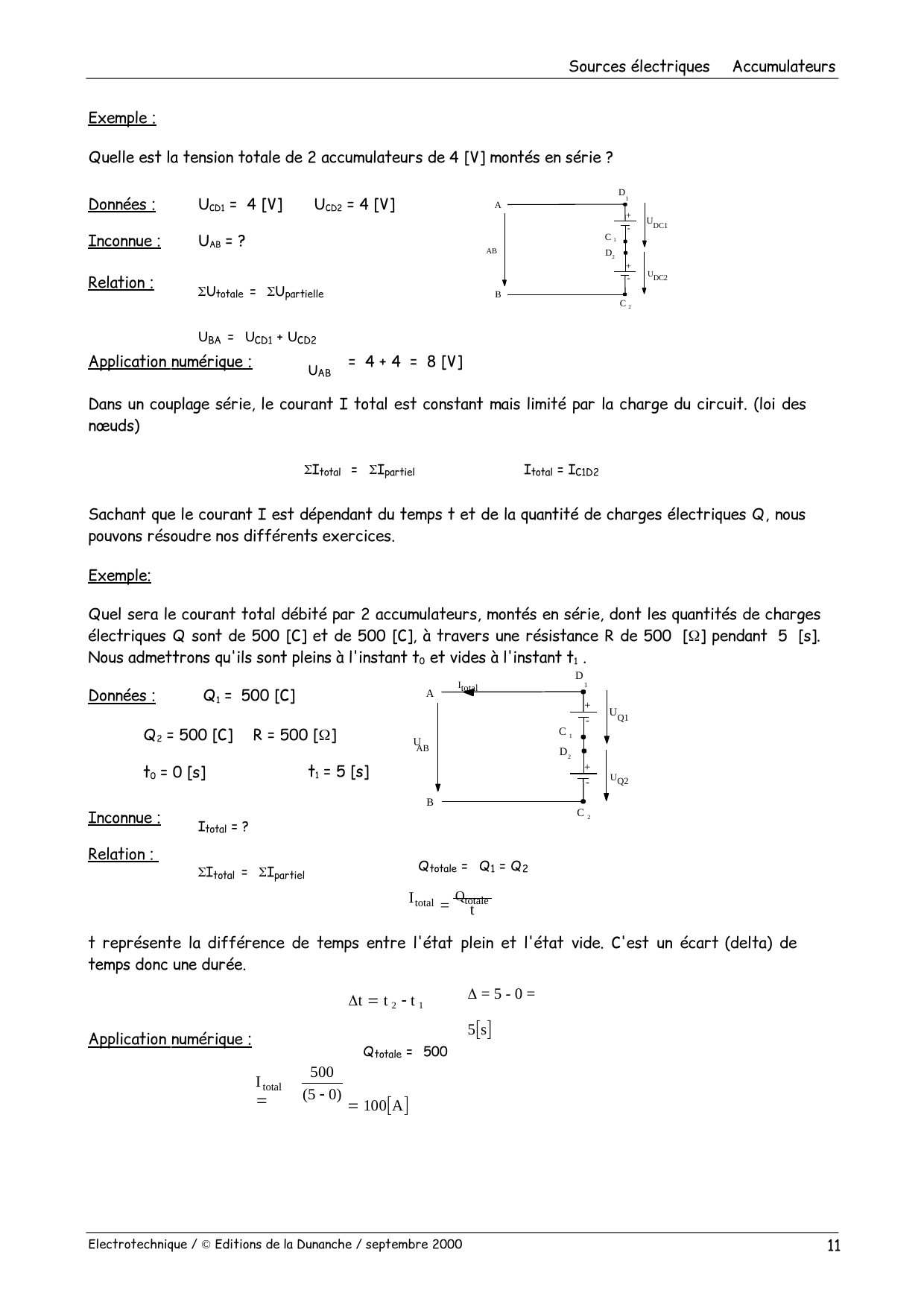

Sources électriques	Accumulateurs

Exemple :

Quelle est la tension totale de 2 accumulateurs de 4 [V] montés en série ?
D
Données :

Inconnue :
UCD1 = 4 [V]	UCD2 = 4 [V]

UAB = ?
1
A

+
U

DC1
-

C 1
D2
AB
+
UDC2
-
Relation :

ΣUtotale = ΣUpartielle

UBA = UCD1 + UCD2
B
C 2
Application numérique :	= 4 + 4  = 8 [V]
UAB
Dans un couplage série, le courant I total est constant mais limité par la charge du circuit. (loi des  nœuds)
ΣItotal = ΣIpartiel	Itotal = IC1D2

Sachant que le courant I est dépendant du temps t et de la quantité de charges électriques Q, nous  pouvons résoudre nos différents exercices.

Exemple:
Quel sera le courant total débité par 2 accumulateurs, montés en série, dont les quantités de charges  électriques Q sont de 500 [C] et de 500 [C], à travers une résistance R de 500 [Ω] pendant 5 [s].  Nous admettrons qu'ils sont pleins à l'instant t0 et vides à l'instant t1 .
D
1
Itotal
Données :	Q1 = 500 [C]
A

+
U

Q1
-

C 1
D2
R = 500 [Ω]

t1 = 5 [s]
Q2 = 500 [C]

t0 = 0 [s]
U
AB

+
UQ2
-

B
C 2
Inconnue :

Relation :
Itotal = ?

ΣItotal = ΣIpartiel
Qtotale = Q1 = Q2
= Qtotale
I
total
t

t représente la différence de temps entre l'état plein et l'état vide. C'est un écart (delta) de  temps donc une durée.
Δ = 5 - 0 = 5[s]
Δt = t 2  − t 1

Qtotale = 500
= 100[A]
Application numérique :
500
I	=
total
(5 − 0)

11
Electrotechnique / © Editions de la Dunanche / septembre 2000